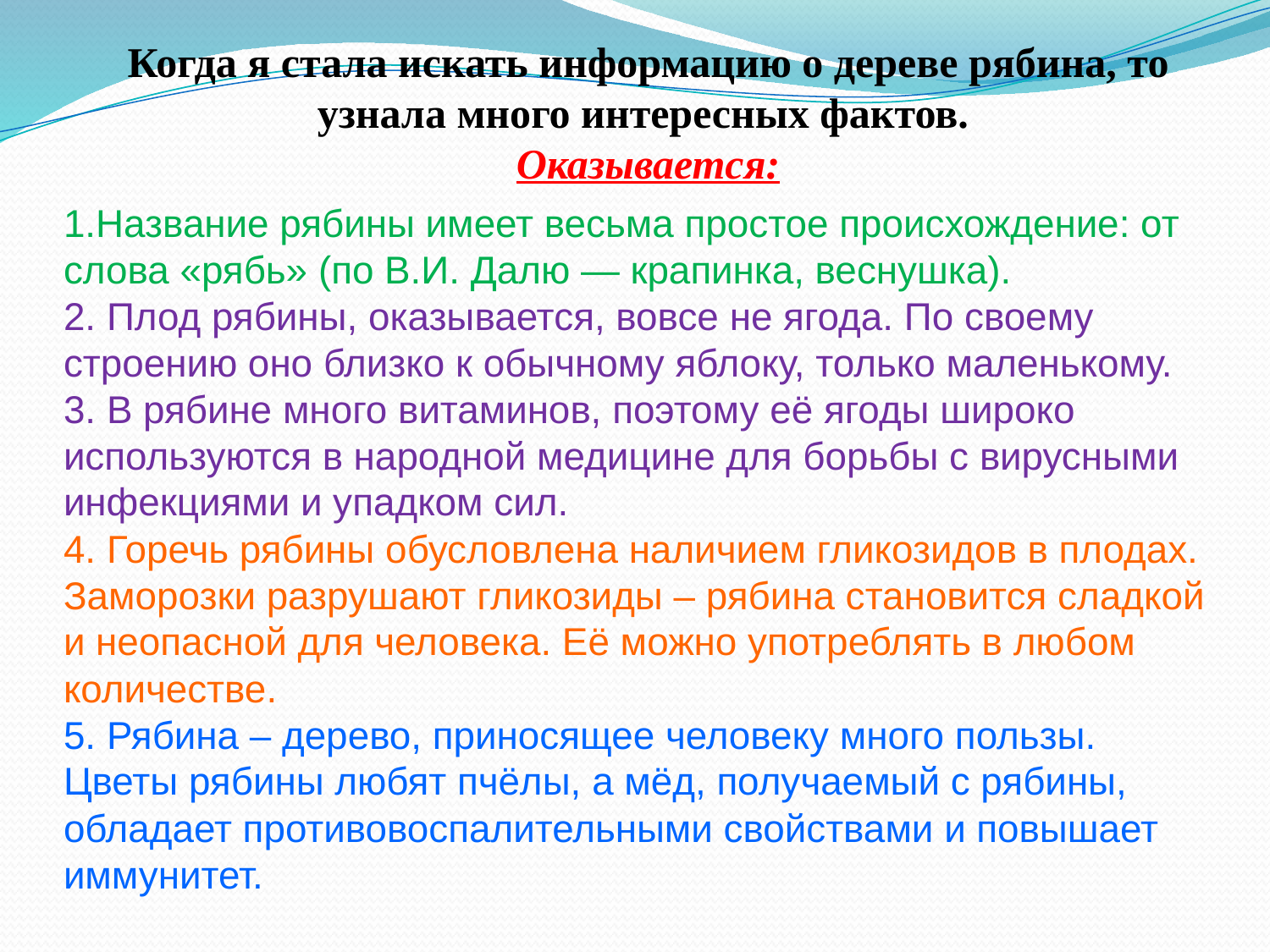

Когда я стала искать информацию о дереве рябина, то узнала много интересных фактов.
Оказывается:
# 1.Название рябины имеет весьма простое происхождение: от слова «рябь» (по В.И. Далю — крапинка, веснушка).
2. Плод рябины, оказывается, вовсе не ягода. По своему строению оно близко к обычному яблоку, только маленькому.
3. В рябине много витаминов, поэтому её ягоды широко используются в народной медицине для борьбы с вирусными инфекциями и упадком сил.
4. Горечь рябины обусловлена наличием гликозидов в плодах. Заморозки разрушают гликозиды – рябина становится сладкой и неопасной для человека. Её можно употреблять в любом количестве.
5. Рябина – дерево, приносящее человеку много пользы. Цветы рябины любят пчёлы, а мёд, получаемый с рябины, обладает противовоспалительными свойствами и повышает иммунитет.